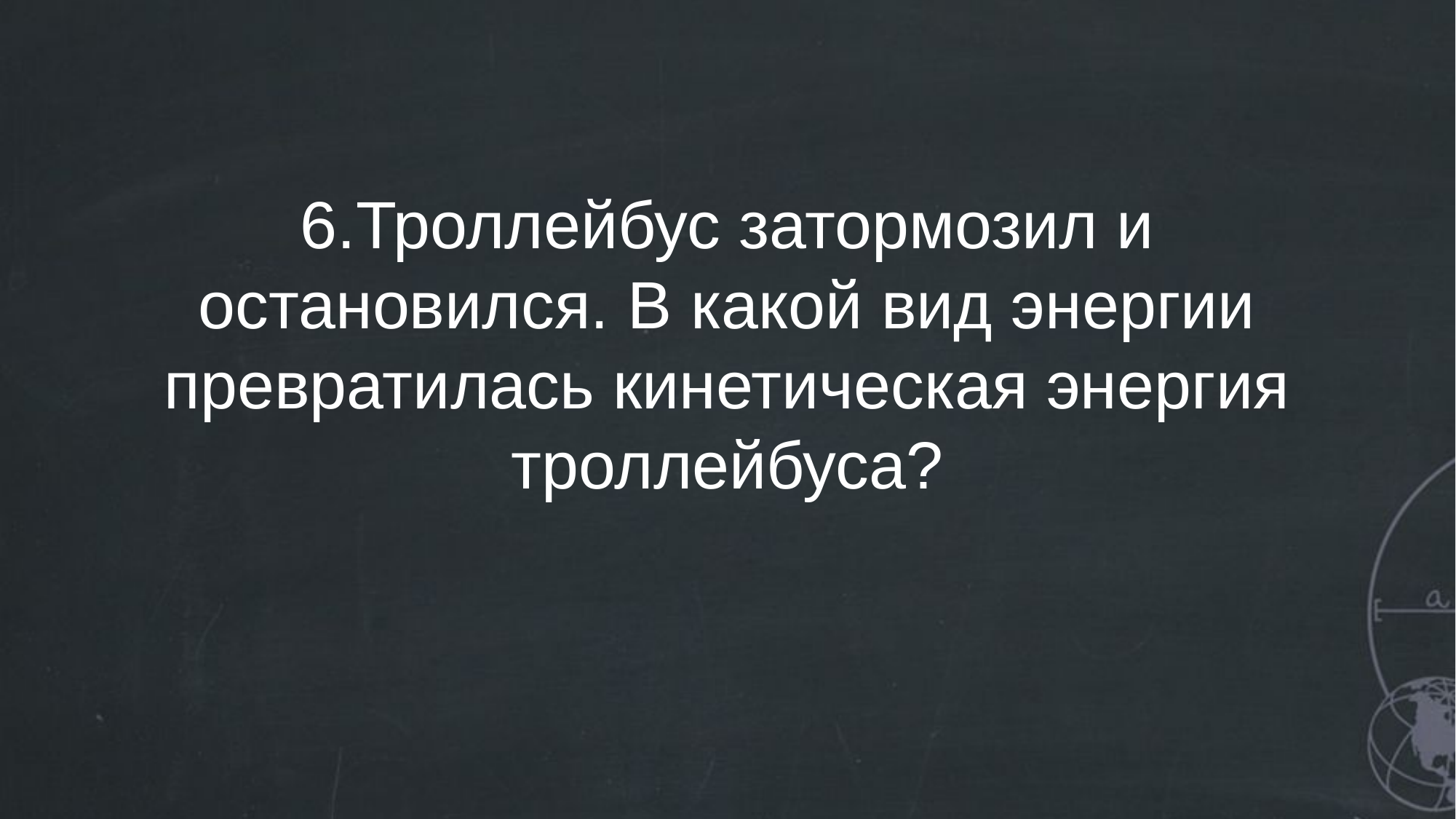

# 6.Троллейбус затормозил и остановился. В какой вид энергии превратилась кинетическая энергия троллейбуса?